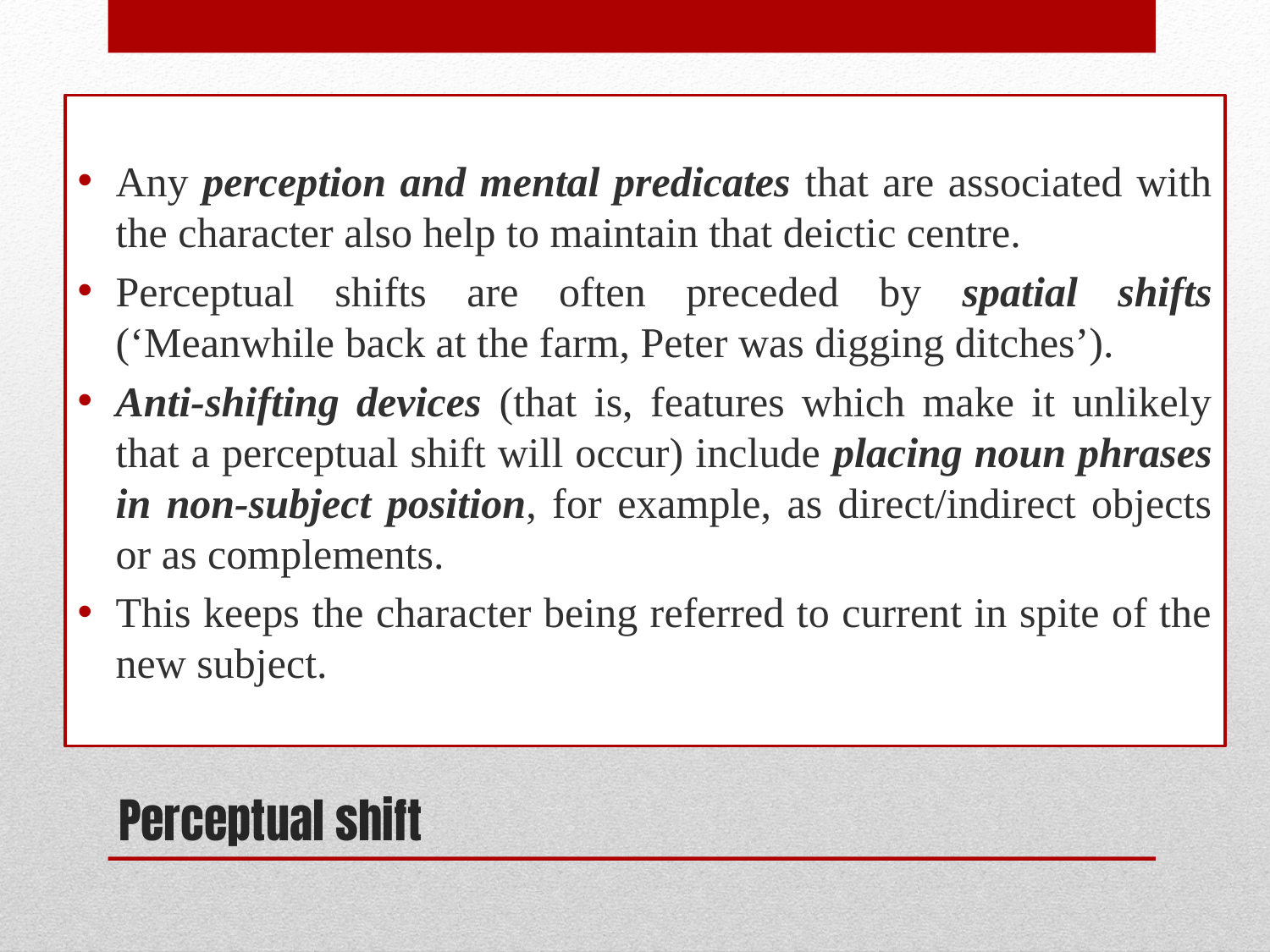

Any perception and mental predicates that are associated with the character also help to maintain that deictic centre.
Perceptual shifts are often preceded by spatial shifts (‘Meanwhile back at the farm, Peter was digging ditches’).
Anti-shifting devices (that is, features which make it unlikely that a perceptual shift will occur) include placing noun phrases in non-subject position, for example, as direct/indirect objects or as complements.
This keeps the character being referred to current in spite of the new subject.
# Perceptual shift